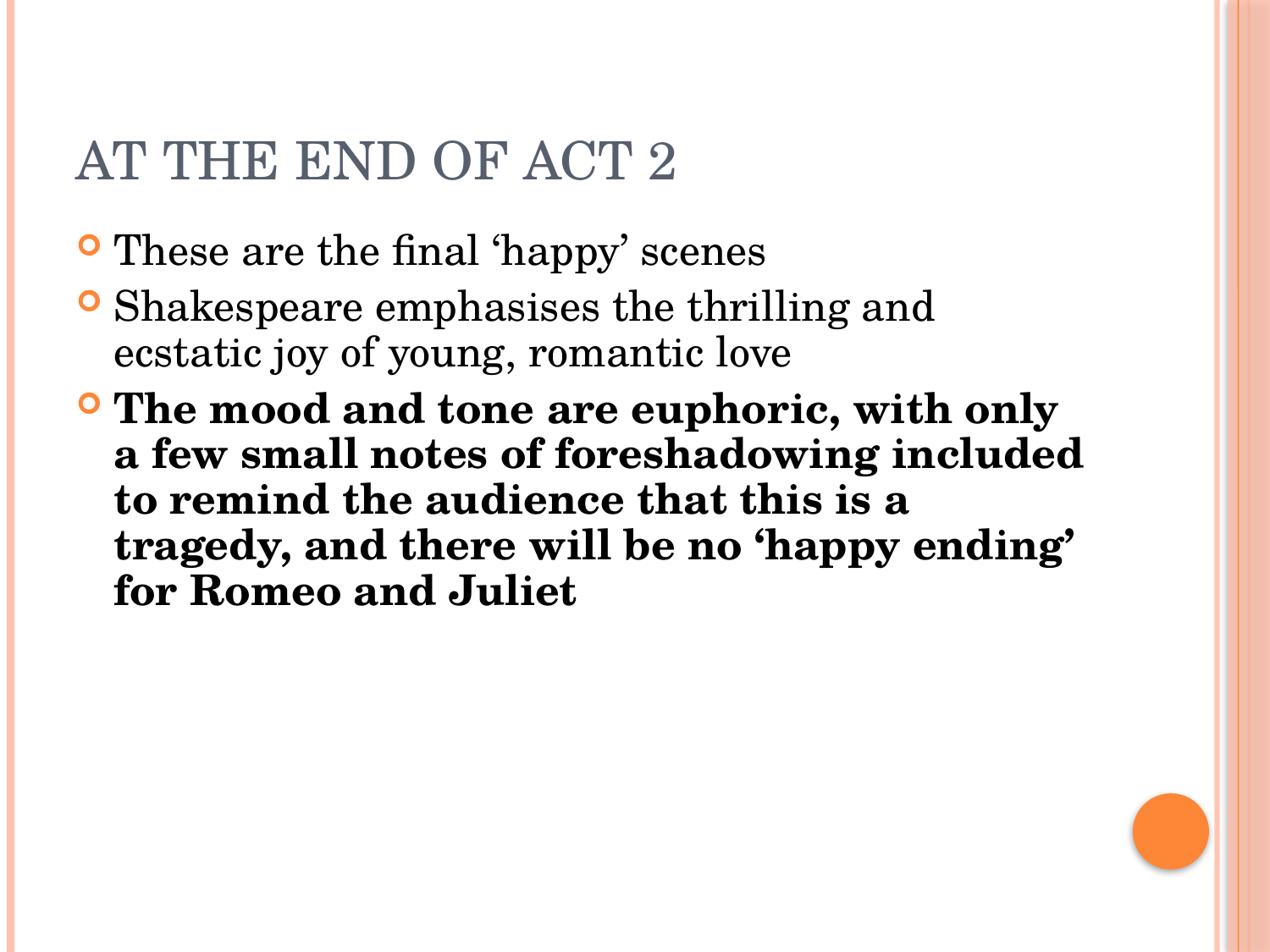

# At the end of Act 2
These are the final ‘happy’ scenes
Shakespeare emphasises the thrilling and ecstatic joy of young, romantic love
The mood and tone are euphoric, with only a few small notes of foreshadowing included to remind the audience that this is a tragedy, and there will be no ‘happy ending’ for Romeo and Juliet